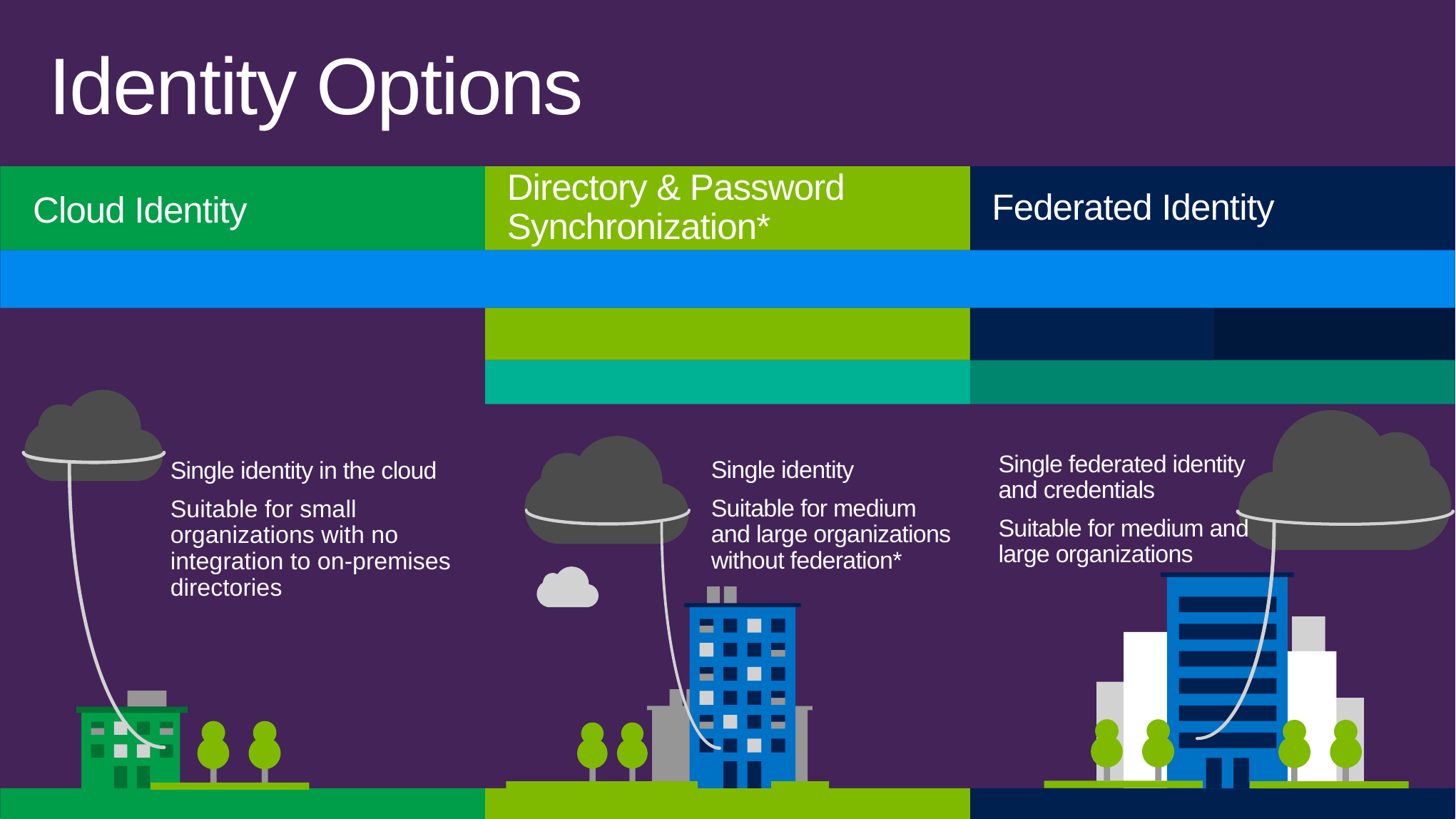

# Identity Options
Cloud Identity
Directory & Password Synchronization*
Federated Identity
Windows Azure Active Directory
Dirsync & Password Sync*
Federation
Directory Sync
On-Premises Identity
On-Premises Identity

Single federated identity
and credentials
Suitable for medium and large organizations
Single identity
Suitable for medium
and large organizations without federation*
Single identity in the cloud
Suitable for small organizations with no integration to on-premises directories